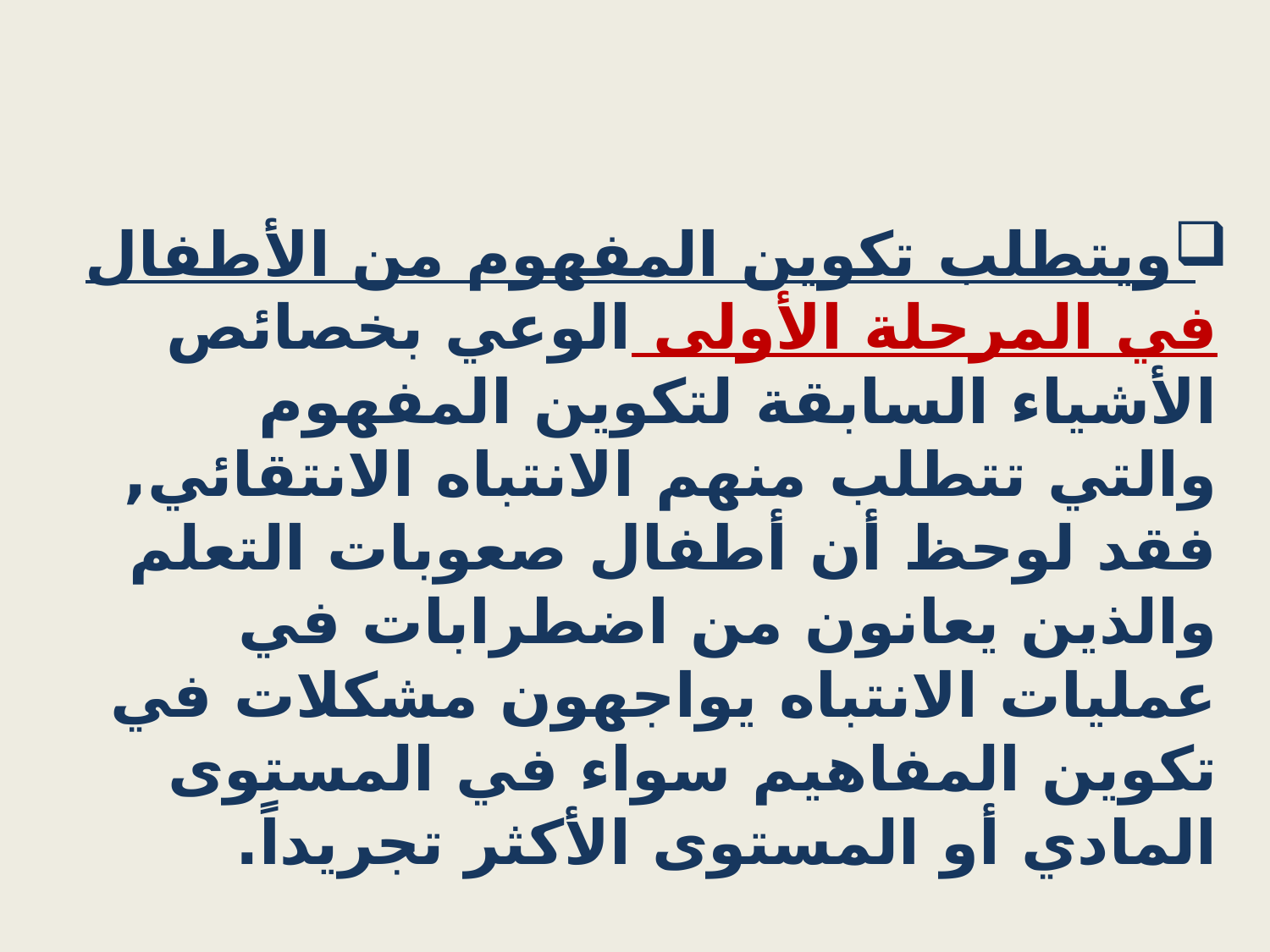

ويتطلب تكوين المفهوم من الأطفال في المرحلة الأولى الوعي بخصائص الأشياء السابقة لتكوين المفهوم والتي تتطلب منهم الانتباه الانتقائي, فقد لوحظ أن أطفال صعوبات التعلم والذين يعانون من اضطرابات في عمليات الانتباه يواجهون مشكلات في تكوين المفاهيم سواء في المستوى المادي أو المستوى الأكثر تجريداً.